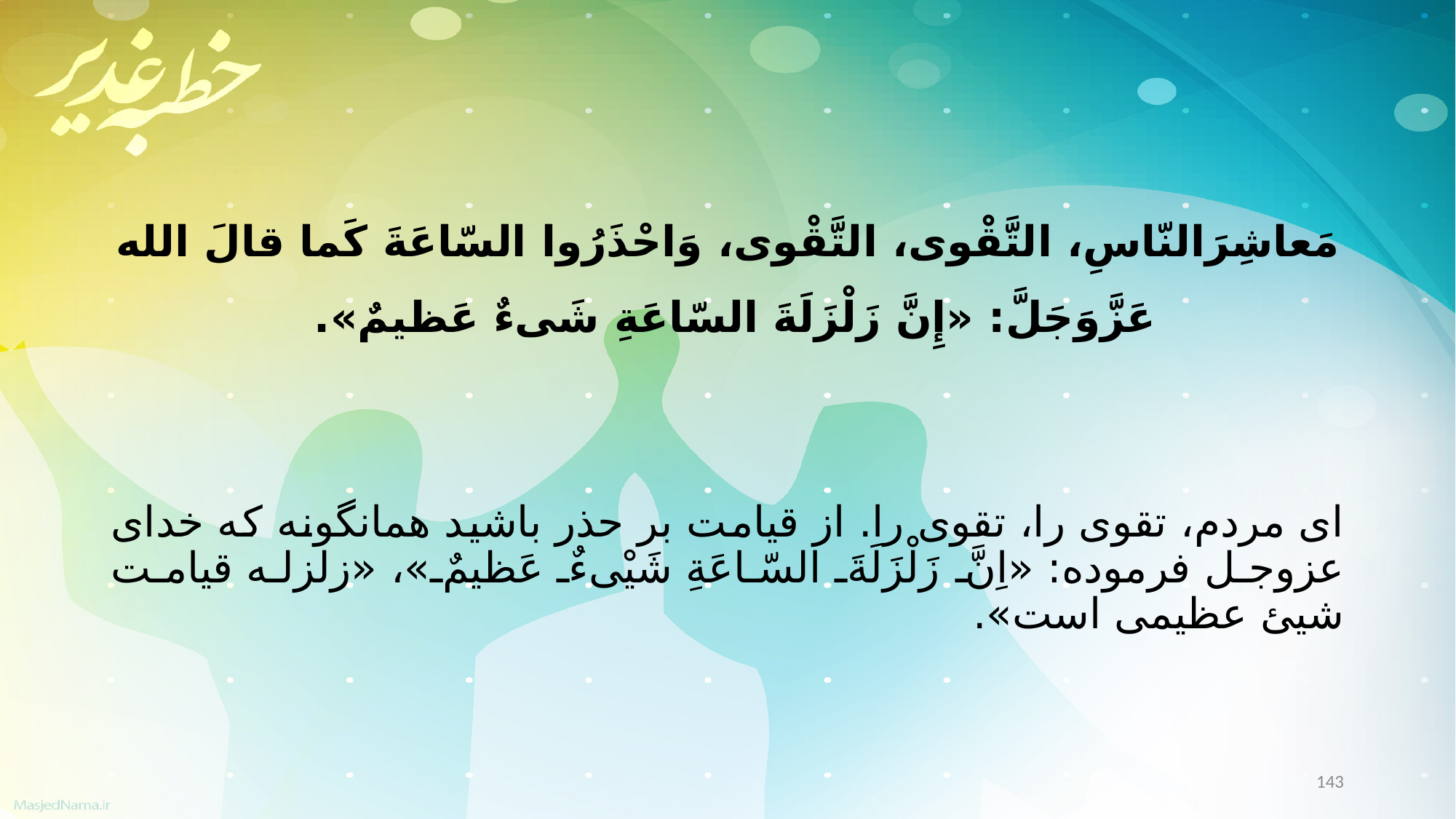

مَعاشِرَالنّاسِ، التَّقْوی، التَّقْوی، وَاحْذَرُوا السّاعَةَ کَما قالَ الله عَزَّوَجَلَّ: «إِنَّ زَلْزَلَةَ السّاعَةِ شَیءٌ عَظیمٌ».
اى مردم، تقوى را، تقوى را. از قیامت بر حذر باشید همانگونه که خداى عزوجل فرموده: «اِنَّ زَلْزَلَةَ السّاعَةِ شَیْى‏ءٌ عَظیمٌ»، «زلزله قیامت شیئ عظیمى است».
143